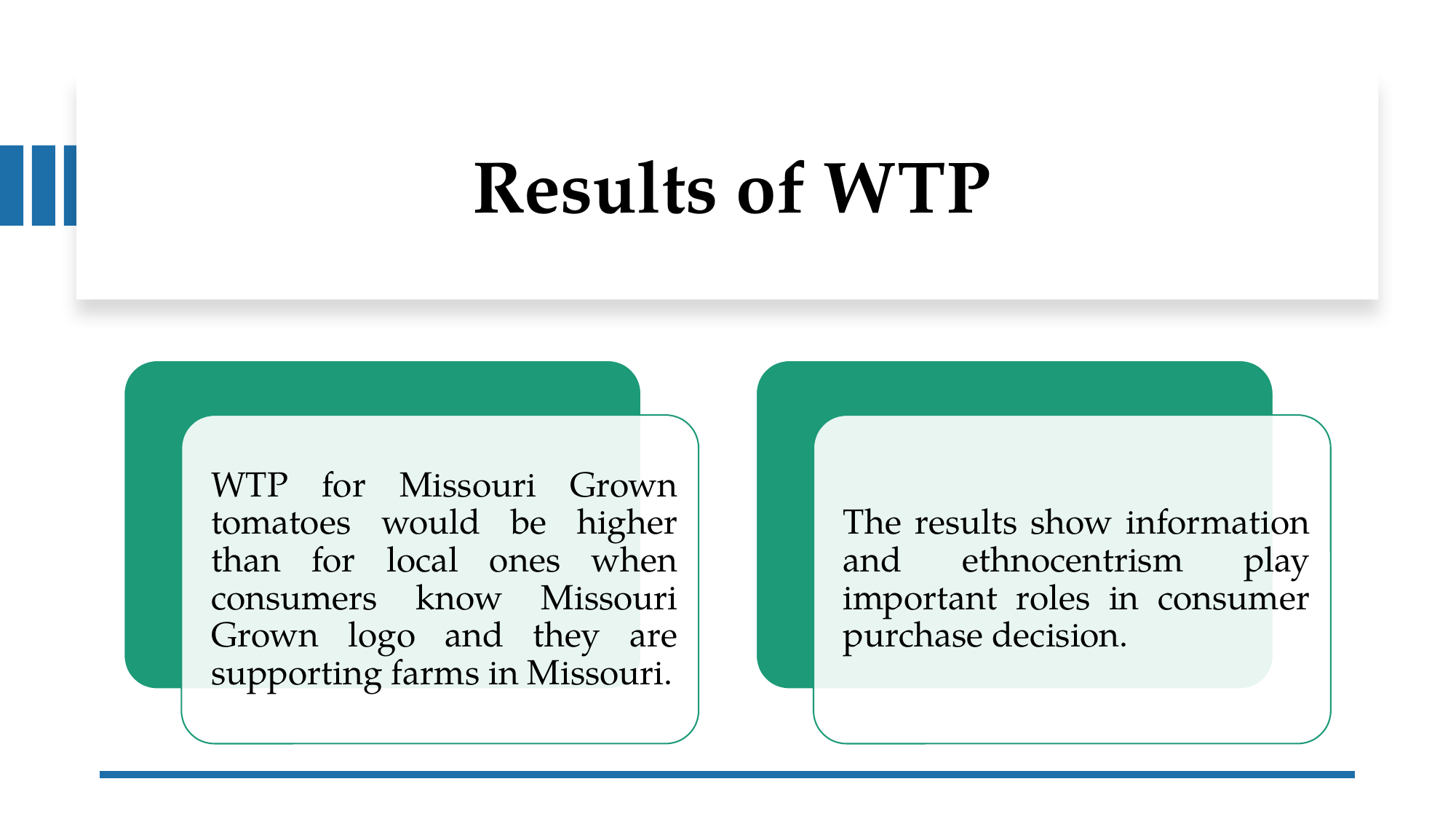

# Results of WTP

WTP for Missouri Grown tomatoes would be higher than for local ones when consumers know Missouri Grown logo and they are supporting farms in Missouri.
The results show information and ethnocentrism play important roles in consumer purchase decision.